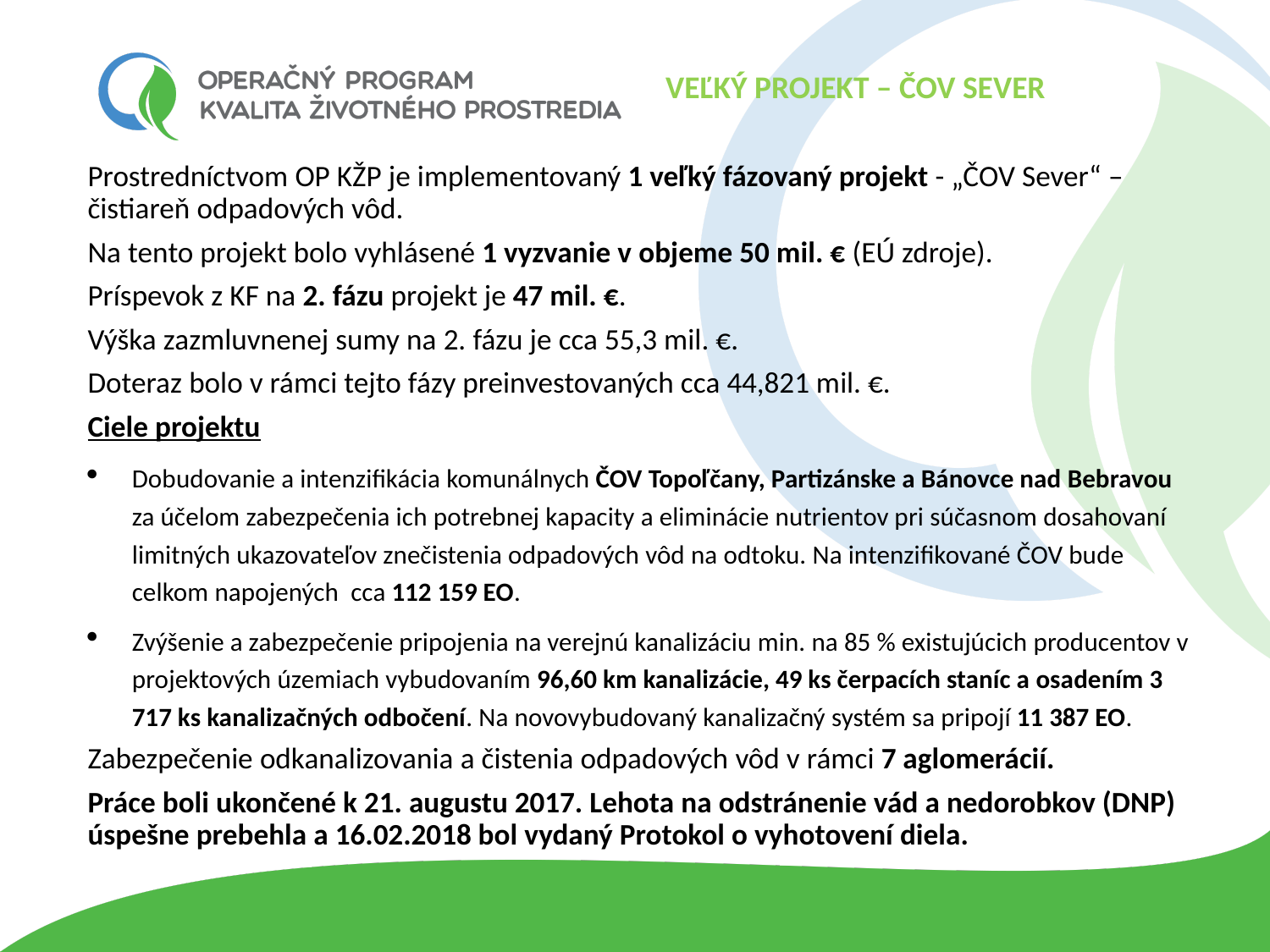

Veľký projekt – ČOV SEVER

Prostredníctvom OP KŽP je implementovaný 1 veľký fázovaný projekt - „ČOV Sever“ – čistiareň odpadových vôd.
Na tento projekt bolo vyhlásené 1 vyzvanie v objeme 50 mil. € (EÚ zdroje).
Príspevok z KF na 2. fázu projekt je 47 mil. €.
Výška zazmluvnenej sumy na 2. fázu je cca 55,3 mil. €.
Doteraz bolo v rámci tejto fázy preinvestovaných cca 44,821 mil. €.
Ciele projektu
Dobudovanie a intenzifikácia komunálnych ČOV Topoľčany, Partizánske a Bánovce nad Bebravou za účelom zabezpečenia ich potrebnej kapacity a eliminácie nutrientov pri súčasnom dosahovaní limitných ukazovateľov znečistenia odpadových vôd na odtoku. Na intenzifikované ČOV bude celkom napojených  cca 112 159 EO.
Zvýšenie a zabezpečenie pripojenia na verejnú kanalizáciu min. na 85 % existujúcich producentov v projektových územiach vybudovaním 96,60 km kanalizácie, 49 ks čerpacích staníc a osadením 3 717 ks kanalizačných odbočení. Na novovybudovaný kanalizačný systém sa pripojí 11 387 EO.
Zabezpečenie odkanalizovania a čistenia odpadových vôd v rámci 7 aglomerácií.
Práce boli ukončené k 21. augustu 2017. Lehota na odstránenie vád a nedorobkov (DNP) úspešne prebehla a 16.02.2018 bol vydaný Protokol o vyhotovení diela.